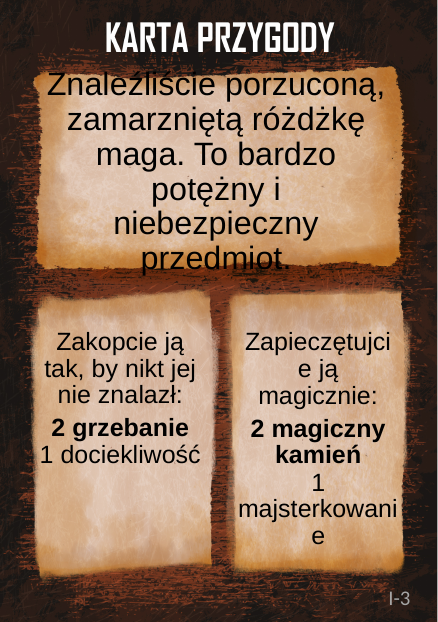

# Znaleźliście porzuconą, zamarzniętą różdżkę maga. To bardzo potężny i niebezpieczny przedmiot.
Zakopcie ją tak, by nikt jej nie znalazł:
2 grzebanie
1 dociekliwość
Zapieczętujcie ją magicznie:
2 magiczny kamień
1 majsterkowanie
I-3